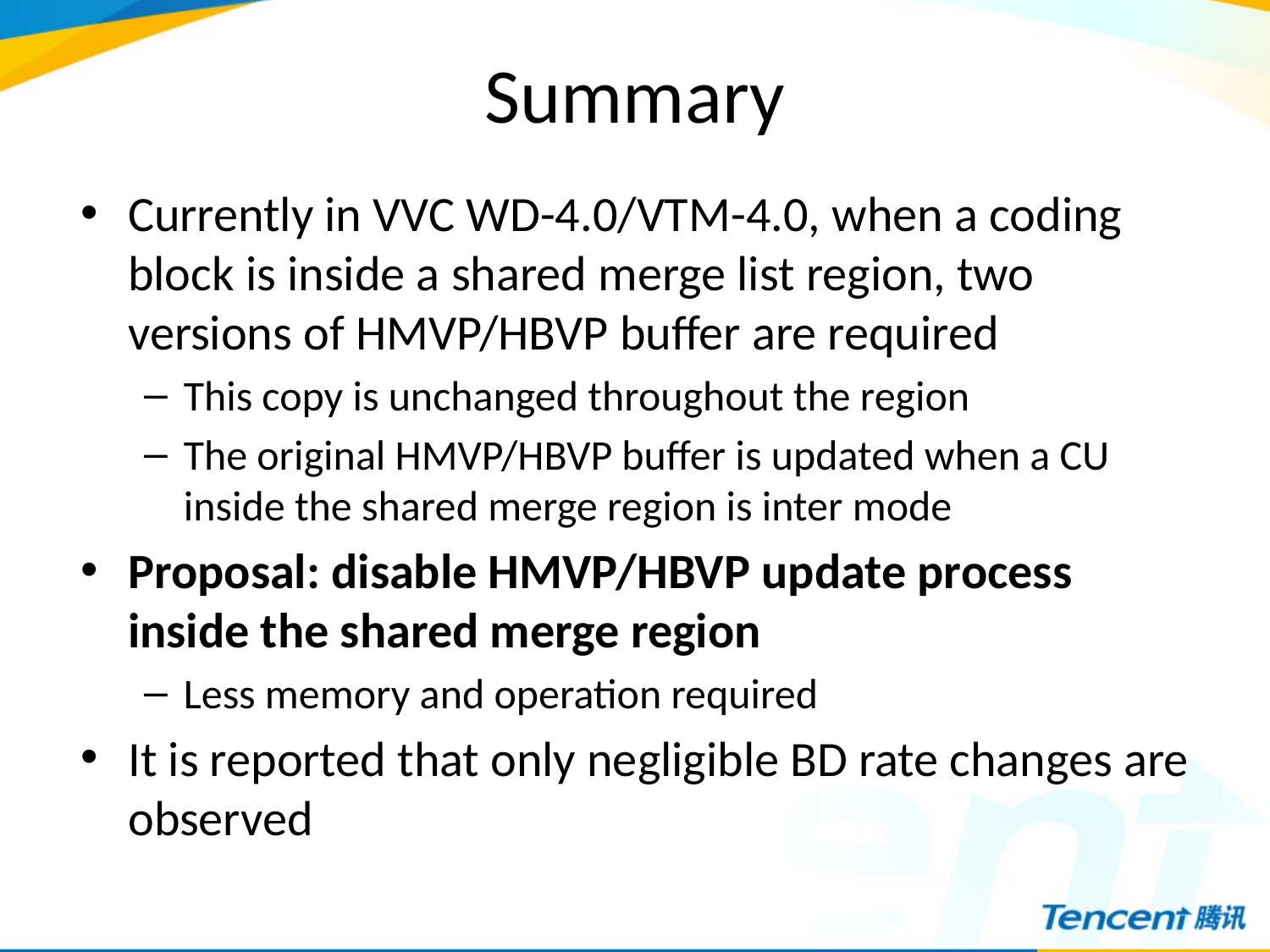

# Summary
Currently in VVC WD-4.0/VTM-4.0, when a coding block is inside a shared merge list region, two versions of HMVP/HBVP buffer are required
This copy is unchanged throughout the region
The original HMVP/HBVP buffer is updated when a CU inside the shared merge region is inter mode
Proposal: disable HMVP/HBVP update process inside the shared merge region
Less memory and operation required
It is reported that only negligible BD rate changes are observed